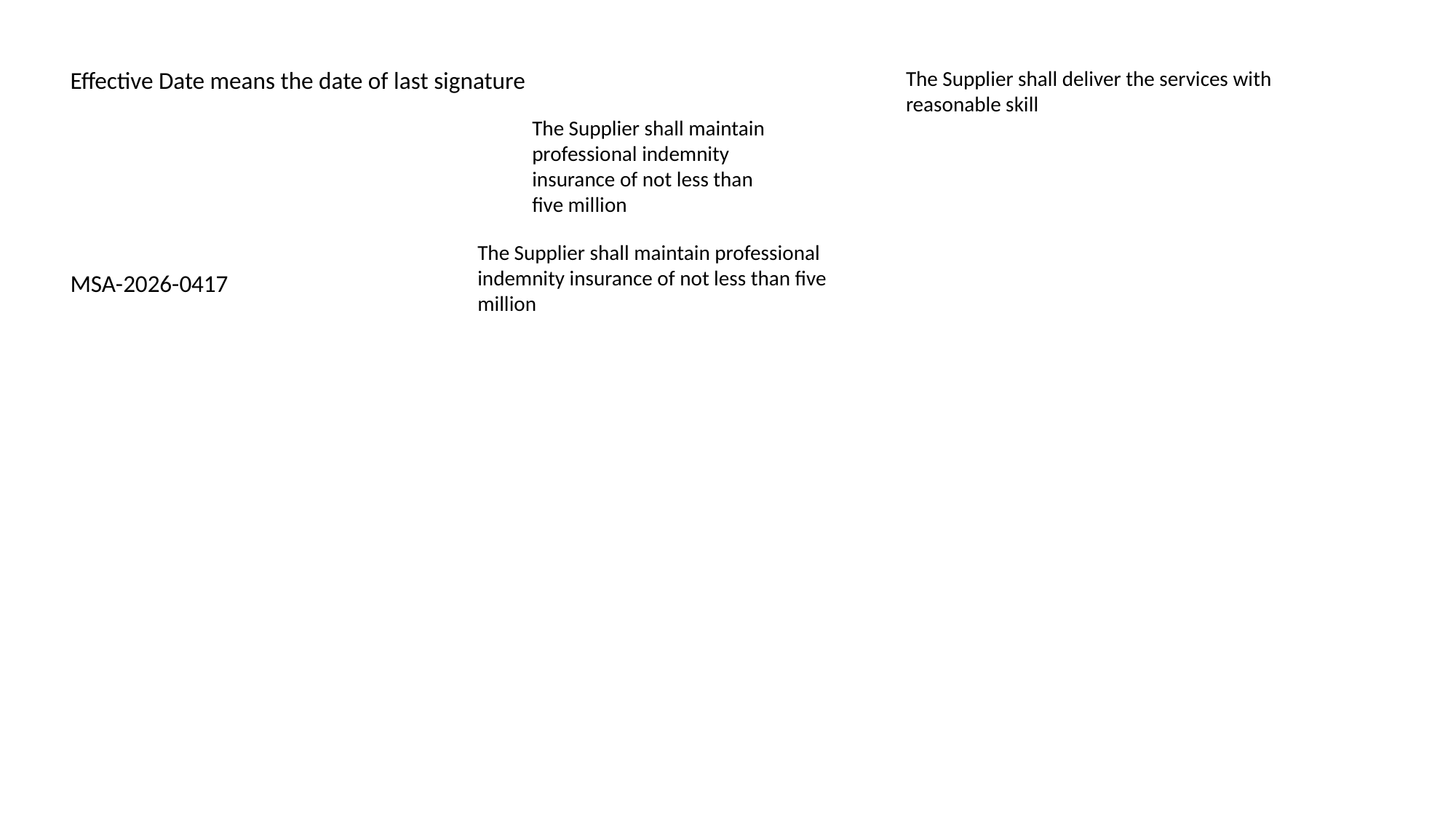

Effective Date means the date of last signature
The Supplier shall maintain professional indemnity insurance of not less than five million
The Supplier shall deliver the services with reasonable skill
The Supplier shall maintain professional indemnity insurance of not less than five million
MSA-2026-0417